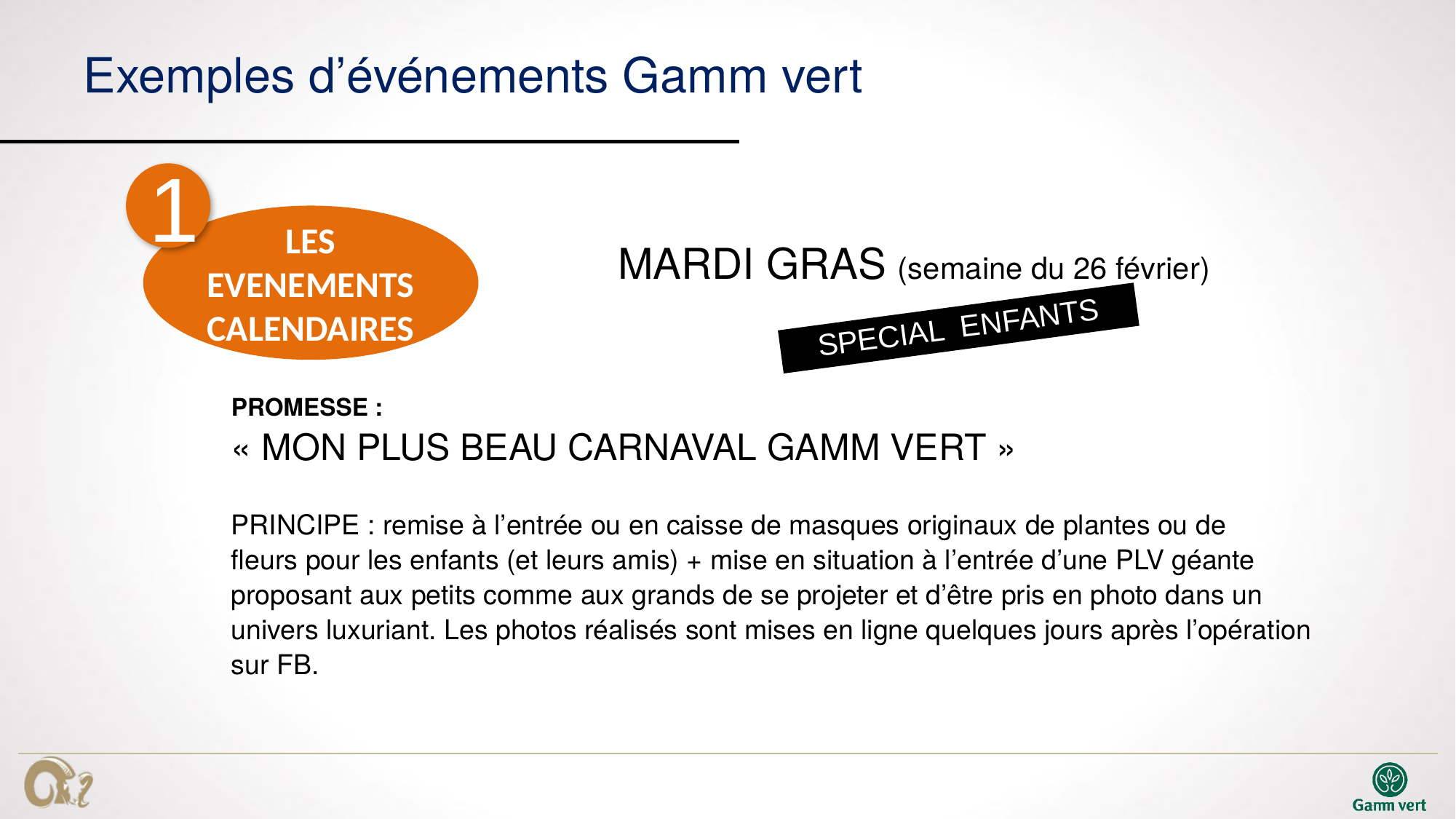

# Exemples d’événements Gamm vert
1
LES EVENEMENTS CALENDAIRES
MARDI GRAS (semaine du 26 février)
SPECIAL  ENFANTS
PROMESSE :
« MON PLUS BEAU CARNAVAL GAMM VERT »

PRINCIPE : remise à l’entrée ou en caisse de masques originaux de plantes ou de
fleurs pour les enfants (et leurs amis) + mise en situation à l’entrée d’une PLV géante
proposant aux petits comme aux grands de se projeter et d’être pris en photo dans un
univers luxuriant. Les photos réalisés sont mises en ligne quelques jours après l’opération
sur FB.